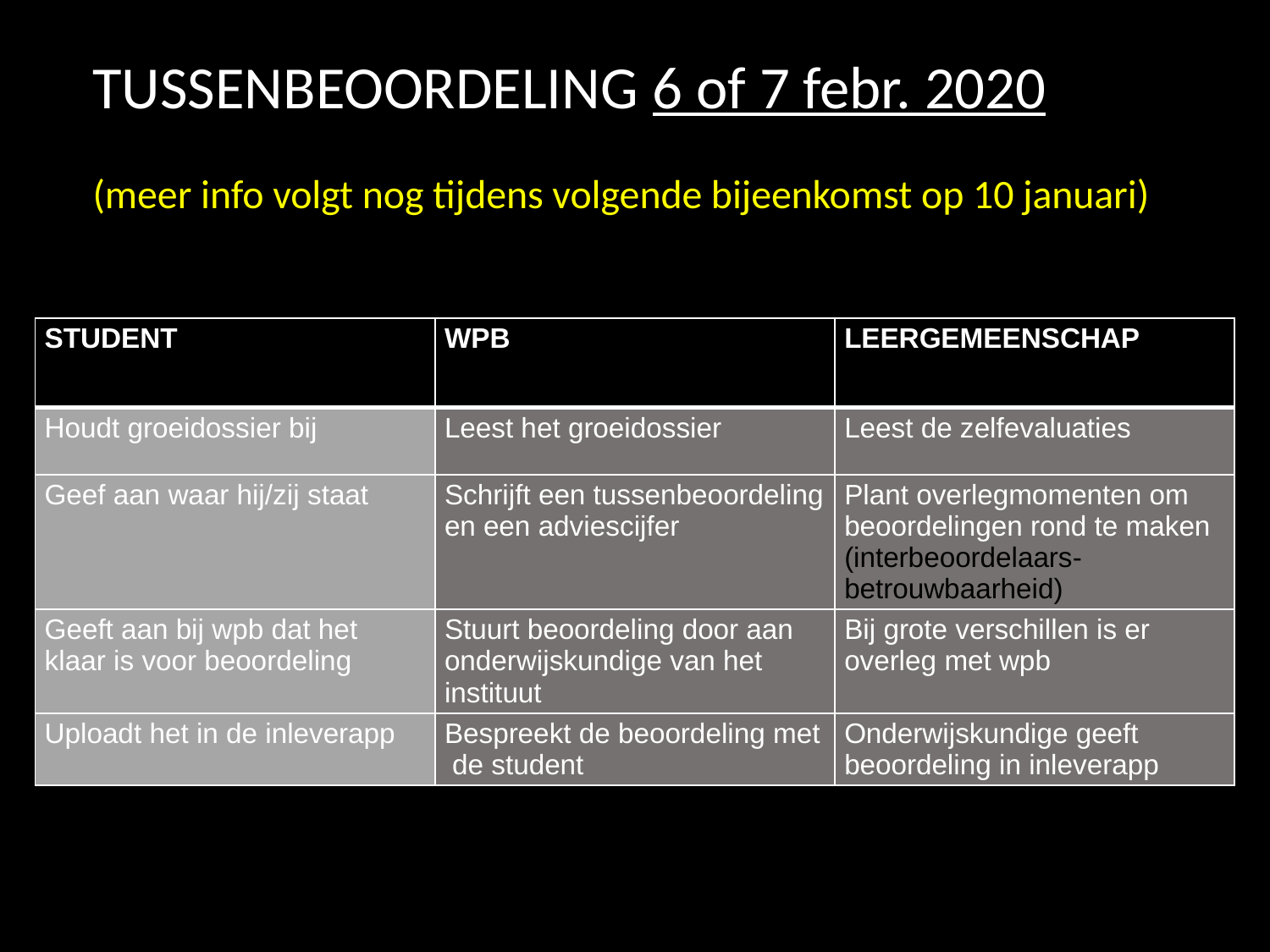

# tussenbeoordeling 6 of 7 febr. 2020 (meer info volgt nog tijdens volgende bijeenkomst op 10 januari)
| STUDENT | WPB | LEERGEMEENSCHAP |
| --- | --- | --- |
| Houdt groeidossier bij | Leest het groeidossier | Leest de zelfevaluaties |
| Geef aan waar hij/zij staat | Schrijft een tussenbeoordeling en een adviescijfer | Plant overlegmomenten om beoordelingen rond te maken (interbeoordelaars-betrouwbaarheid) |
| Geeft aan bij wpb dat het klaar is voor beoordeling | Stuurt beoordeling door aan onderwijskundige van het instituut | Bij grote verschillen is er overleg met wpb |
| Uploadt het in de inleverapp | Bespreekt de beoordeling met de student | Onderwijskundige geeft beoordeling in inleverapp |